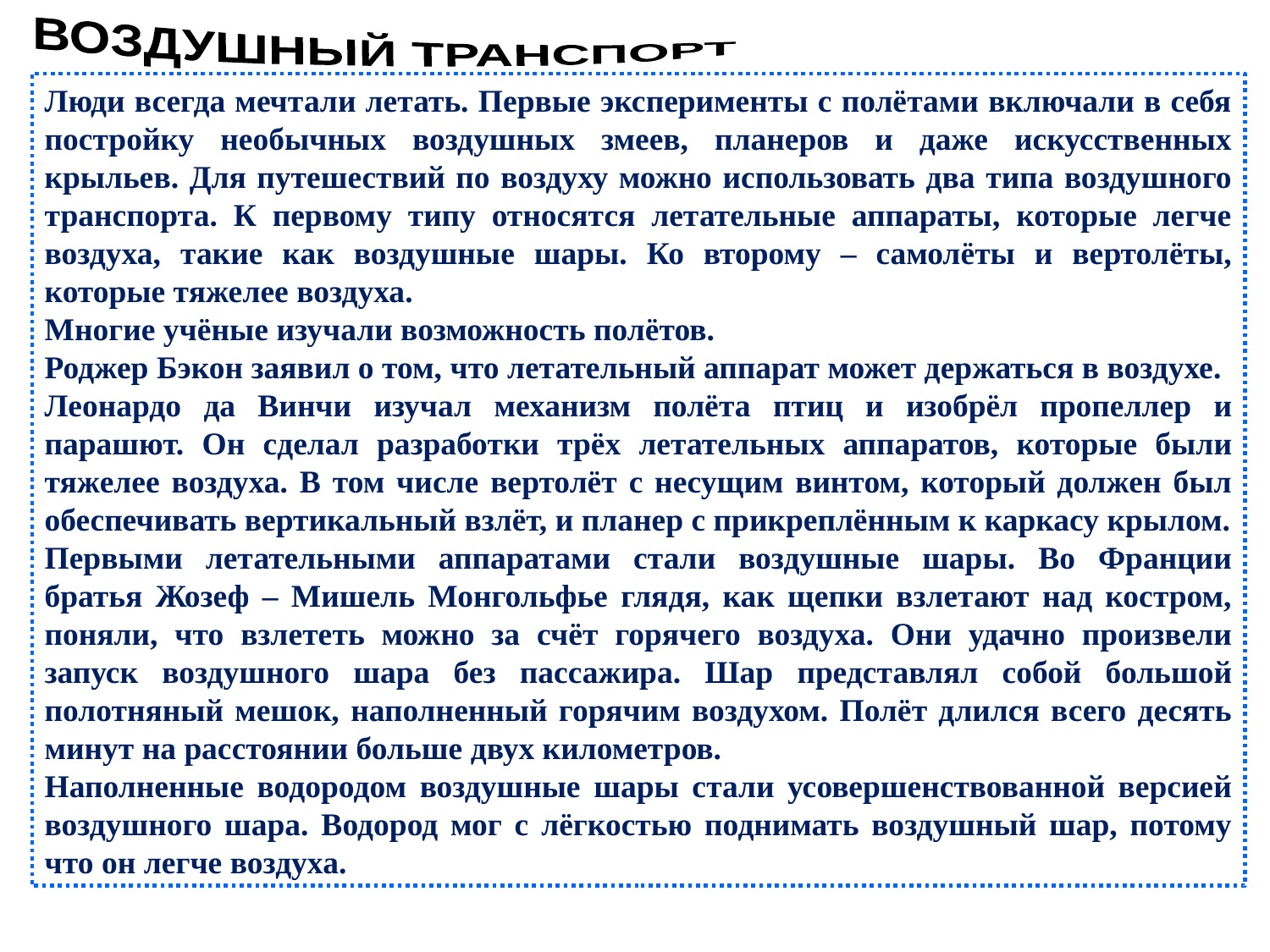

ВОЗДУШНЫЙ ТРАНСПОРТ
Люди всегда мечтали летать. Первые эксперименты с полётами включали в себя постройку необычных воздушных змеев, планеров и даже искусственных крыльев. Для путешествий по воздуху можно использовать два типа воздушного транспорта. К первому типу относятся летательные аппараты, которые легче воздуха, такие как воздушные шары. Ко второму – самолёты и вертолёты, которые тяжелее воздуха.
Многие учёные изучали возможность полётов.
Роджер Бэкон заявил о том, что летательный аппарат может держаться в воздухе.
Леонардо да Винчи изучал механизм полёта птиц и изобрёл пропеллер и парашют. Он сделал разработки трёх летательных аппаратов, которые были тяжелее воздуха. В том числе вертолёт с несущим винтом, который должен был обеспечивать вертикальный взлёт, и планер с прикреплённым к каркасу крылом.
Первыми летательными аппаратами стали воздушные шары. Во Франции братья Жозеф – Мишель Монгольфье глядя, как щепки взлетают над костром, поняли, что взлететь можно за счёт горячего воздуха. Они удачно произвели запуск воздушного шара без пассажира. Шар представлял собой большой полотняный мешок, наполненный горячим воздухом. Полёт длился всего десять минут на расстоянии больше двух километров.
Наполненные водородом воздушные шары стали усовершенствованной версией воздушного шара. Водород мог с лёгкостью поднимать воздушный шар, потому что он легче воздуха.